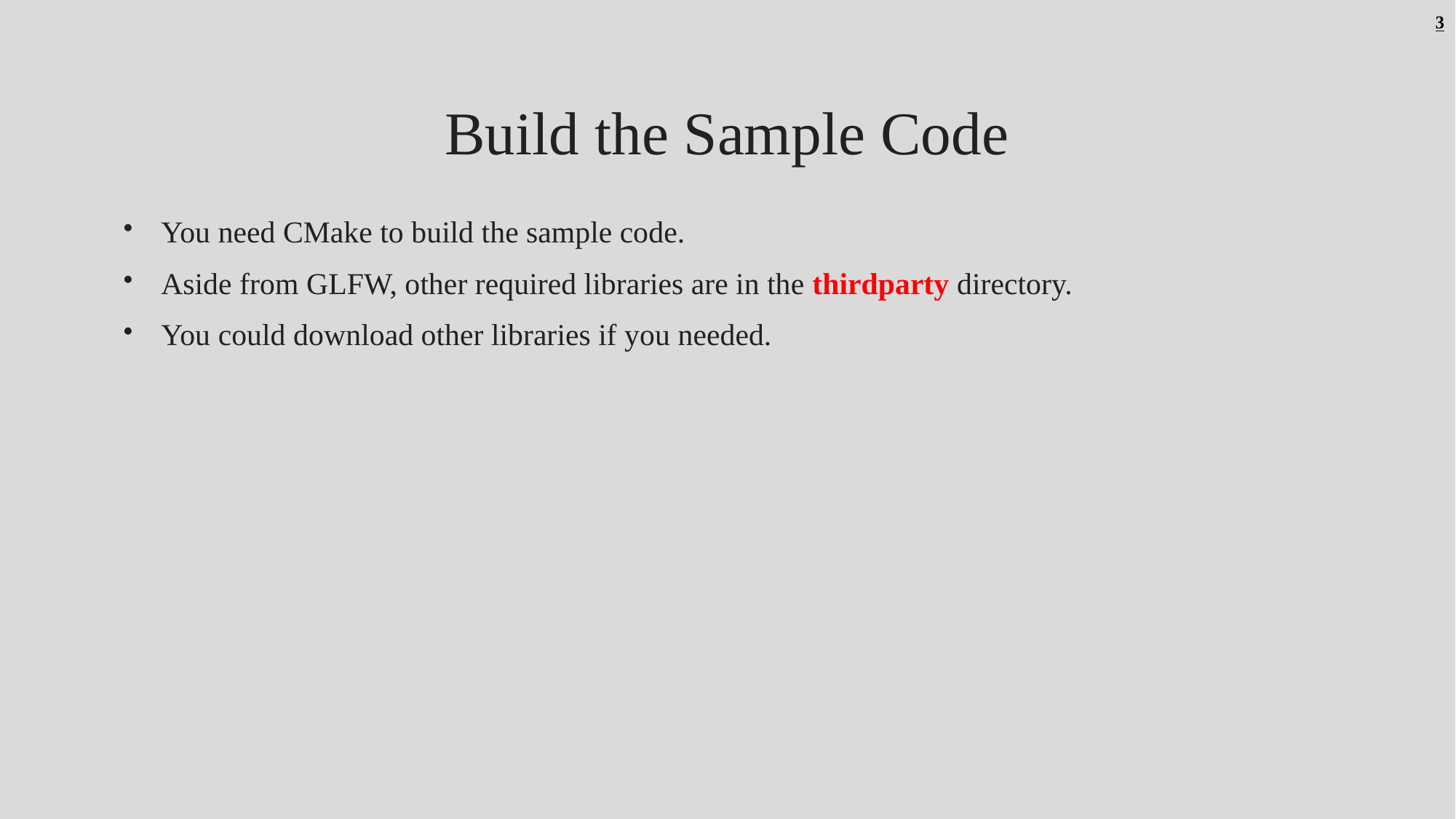

3
# Build the Sample Code
You need CMake to build the sample code.
Aside from GLFW, other required libraries are in the thirdparty directory.
You could download other libraries if you needed.